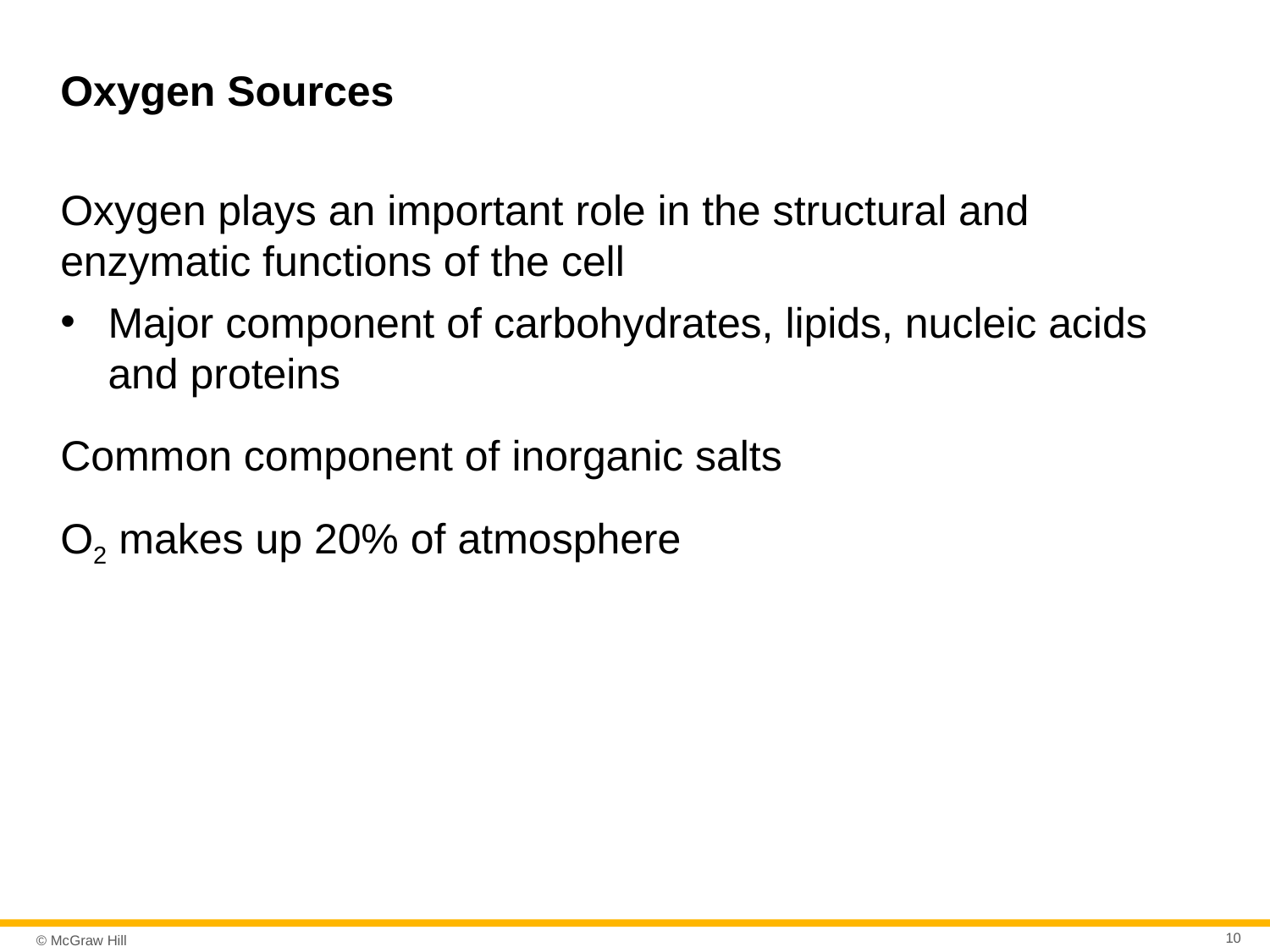

# Oxygen Sources
Oxygen plays an important role in the structural and enzymatic functions of the cell
Major component of carbohydrates, lipids, nucleic acids and proteins
Common component of inorganic salts
O2 makes up 20% of atmosphere